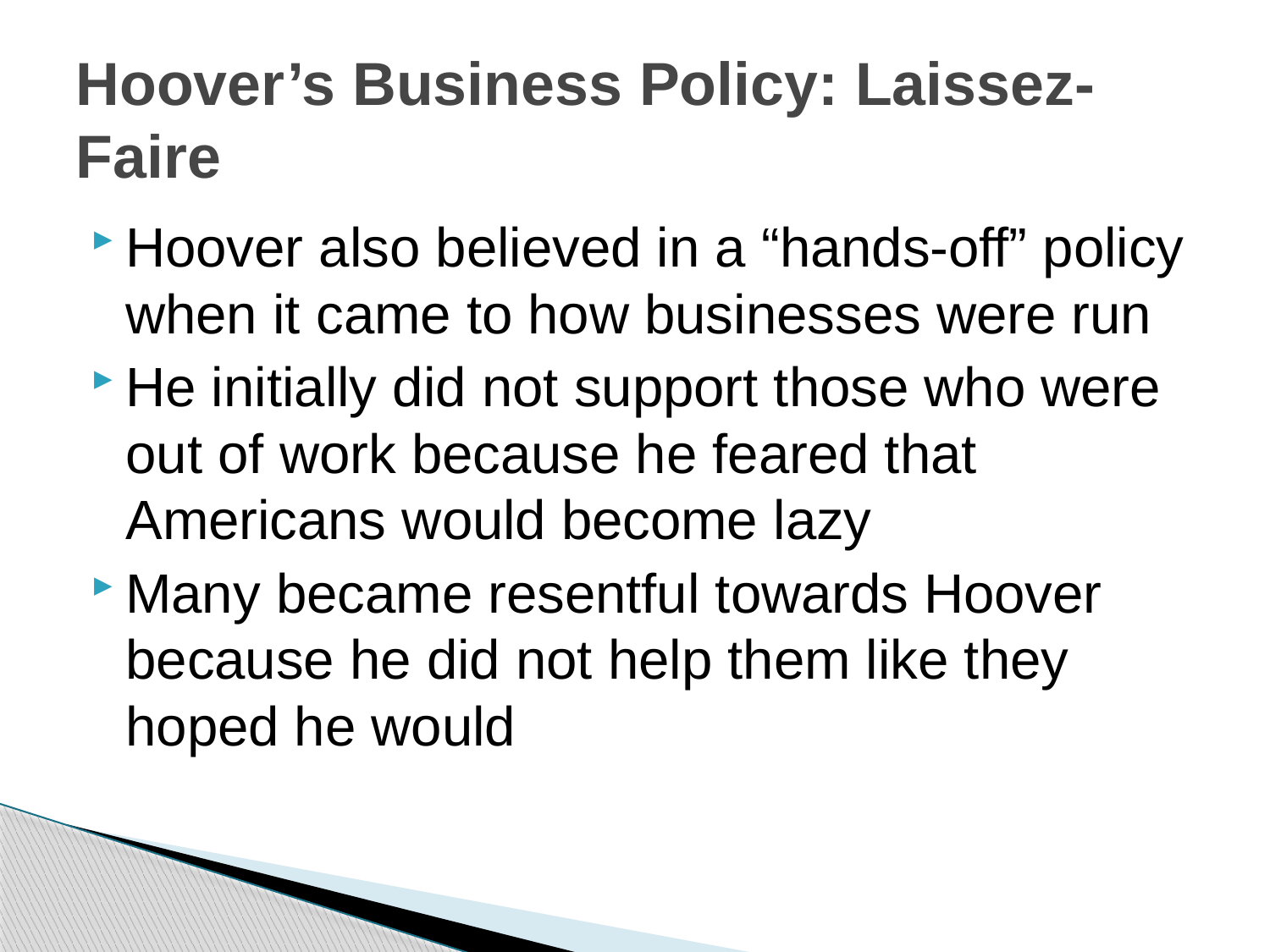

# Hoover’s Business Policy: Laissez-Faire
Hoover also believed in a “hands-off” policy when it came to how businesses were run
He initially did not support those who were out of work because he feared that Americans would become lazy
Many became resentful towards Hoover because he did not help them like they hoped he would